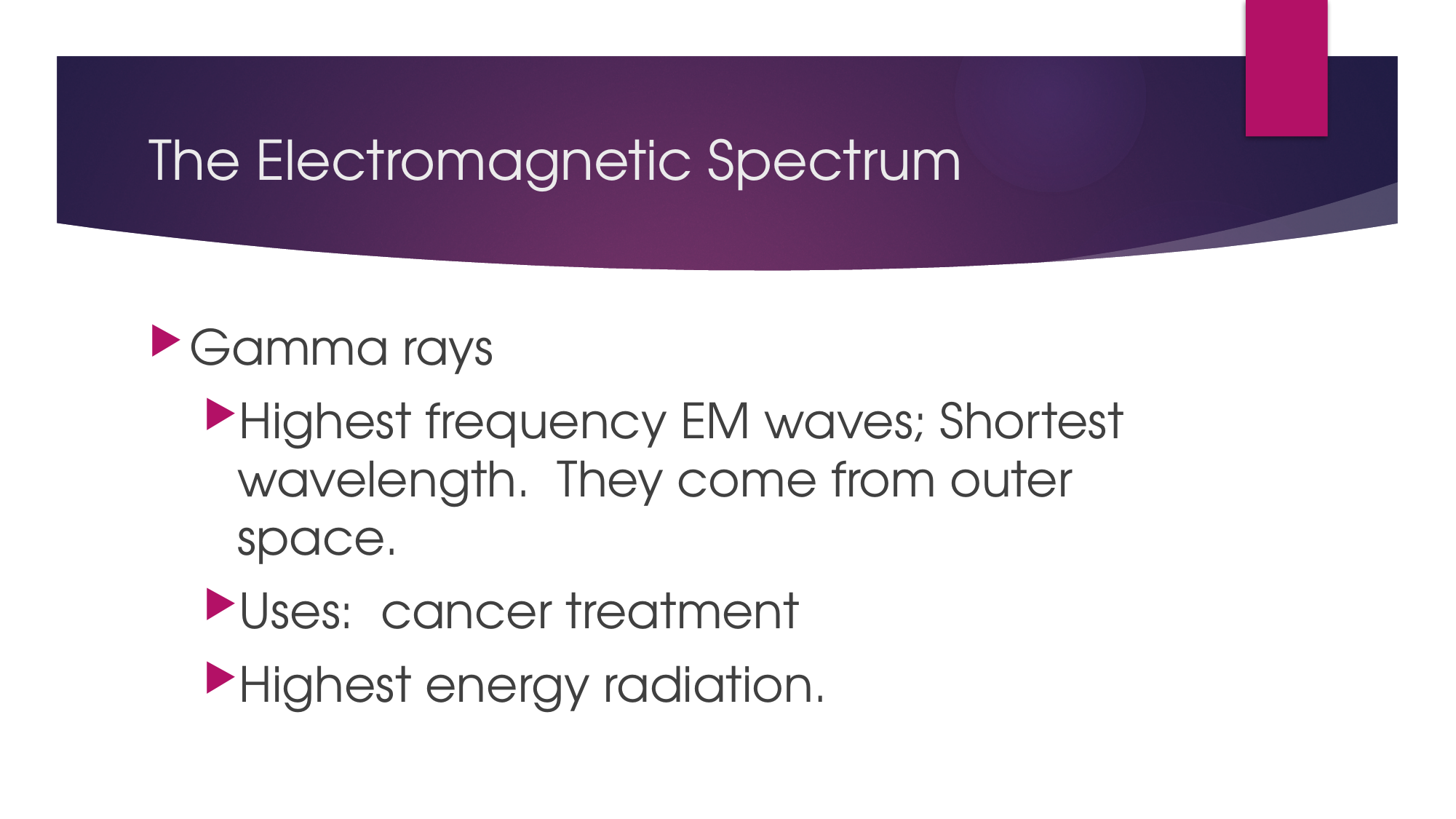

# The Electromagnetic Spectrum
Gamma rays
Highest frequency EM waves; Shortest wavelength.  They come from outer space.
Uses:  cancer treatment
Highest energy radiation.